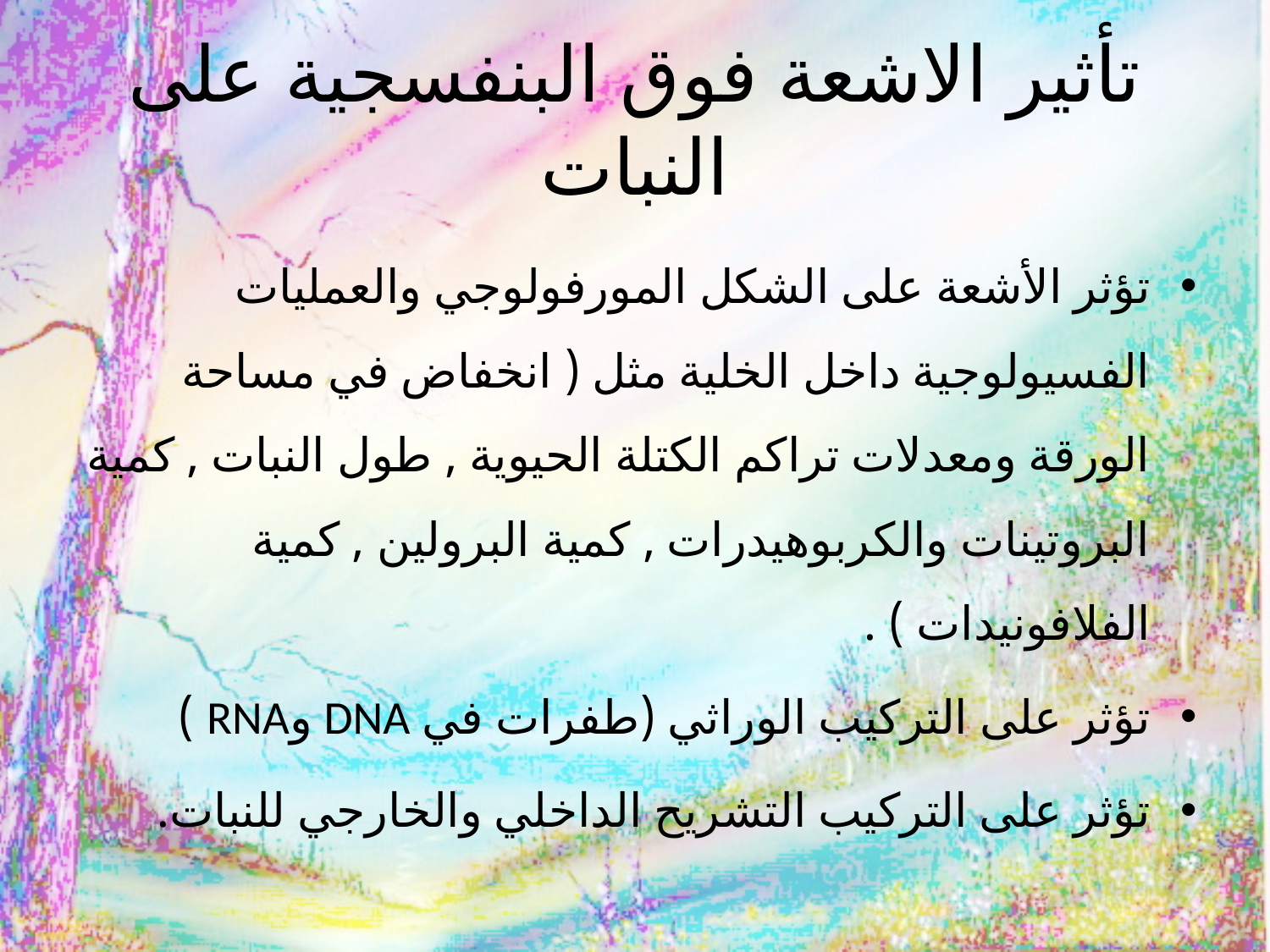

# تأثير الاشعة فوق البنفسجية على النبات
تؤثر الأشعة على الشكل المورفولوجي والعمليات الفسيولوجية داخل الخلية مثل ( انخفاض في مساحة الورقة ومعدلات تراكم الكتلة الحيوية , طول النبات , كمية البروتينات والكربوهيدرات , كمية البرولين , كمية الفلافونيدات ) .
تؤثر على التركيب الوراثي (طفرات في DNA وRNA )
تؤثر على التركيب التشريح الداخلي والخارجي للنبات.